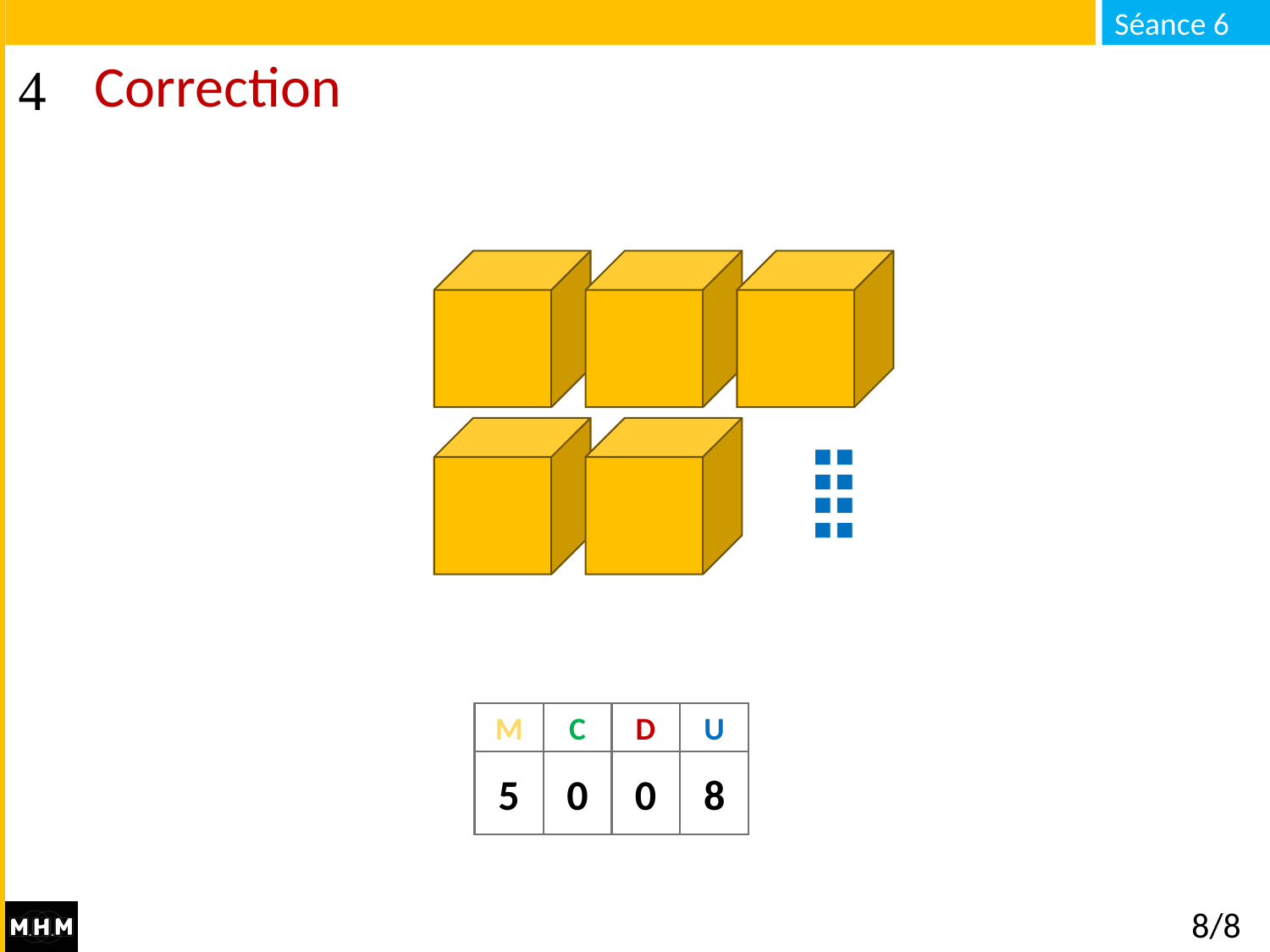

# Correction

M
C
D
U
5
0
0
8
8/8